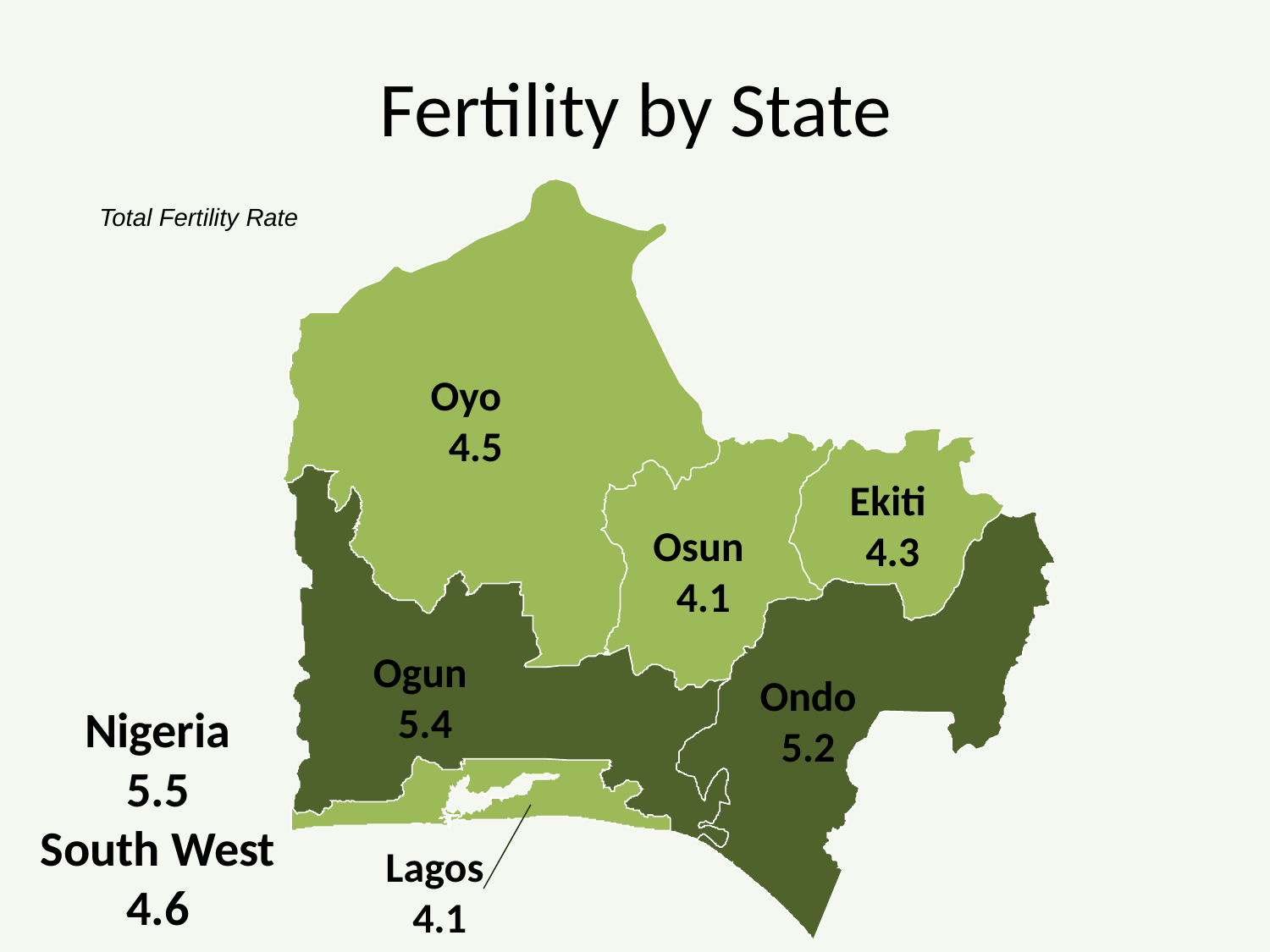

# Fertility by State

Total Fertility Rate
Oyo
4.5
Ekiti
4.3
Osun
4.1
Ogun
5.4
Ondo 5.2
Nigeria
5.5
South West
4.6
Lagos
4.1